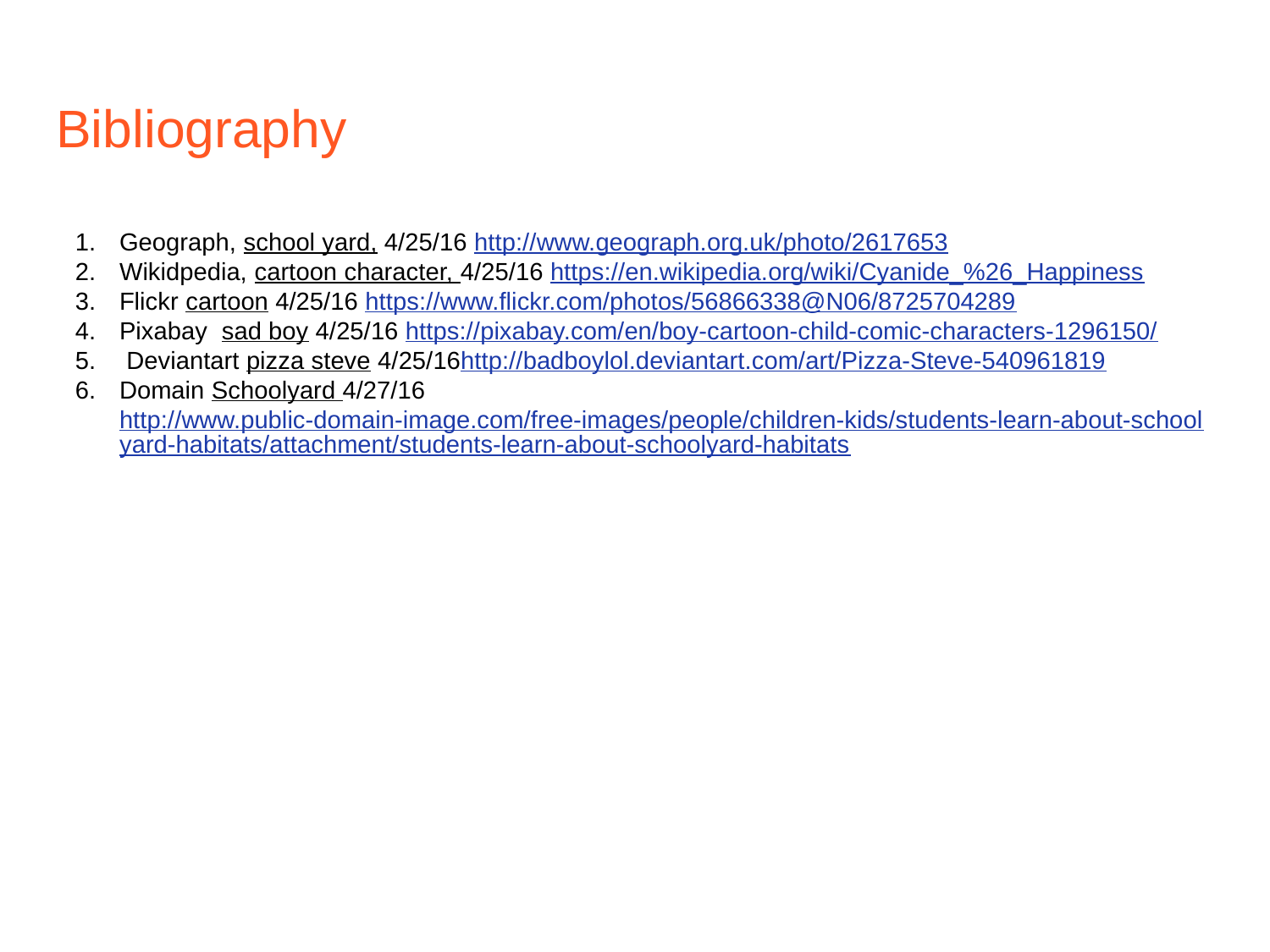

# Bibliography
Geograph, school yard, 4/25/16 http://www.geograph.org.uk/photo/2617653
Wikidpedia, cartoon character, 4/25/16 https://en.wikipedia.org/wiki/Cyanide_%26_Happiness
Flickr cartoon 4/25/16 https://www.flickr.com/photos/56866338@N06/8725704289
Pixabay  sad boy 4/25/16 https://pixabay.com/en/boy-cartoon-child-comic-characters-1296150/
 Deviantart pizza steve 4/25/16http://badboylol.deviantart.com/art/Pizza-Steve-540961819
Domain Schoolyard 4/27/16 http://www.public-domain-image.com/free-images/people/children-kids/students-learn-about-schoolyard-habitats/attachment/students-learn-about-schoolyard-habitats